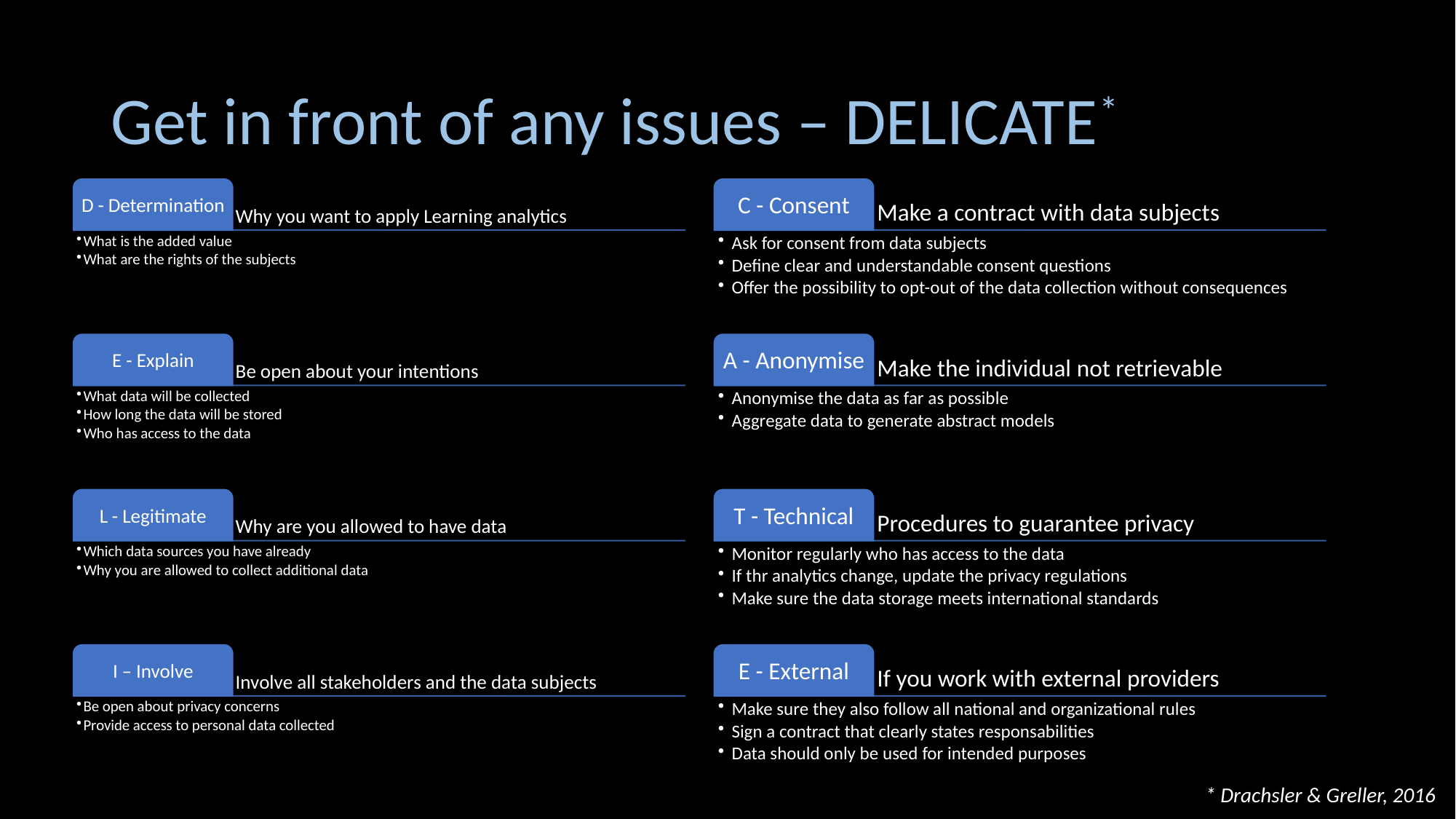

# Get in front of any issues – DELICATE*
Why you want to apply Learning analytics
D - Determination
What is the added value
What are the rights of the subjects
Be open about your intentions
E - Explain
What data will be collected
How long the data will be stored
Who has access to the data
Why are you allowed to have data
L - Legitimate
Which data sources you have already
Why you are allowed to collect additional data
Involve all stakeholders and the data subjects
I – Involve
Be open about privacy concerns
Provide access to personal data collected
Make a contract with data subjects
C - Consent
Ask for consent from data subjects
Define clear and understandable consent questions
Offer the possibility to opt-out of the data collection without consequences
Make the individual not retrievable
A - Anonymise
Anonymise the data as far as possible
Aggregate data to generate abstract models
Procedures to guarantee privacy
T - Technical
Monitor regularly who has access to the data
If thr analytics change, update the privacy regulations
Make sure the data storage meets international standards
If you work with external providers
E - External
Make sure they also follow all national and organizational rules
Sign a contract that clearly states responsabilities
Data should only be used for intended purposes
* Drachsler & Greller, 2016